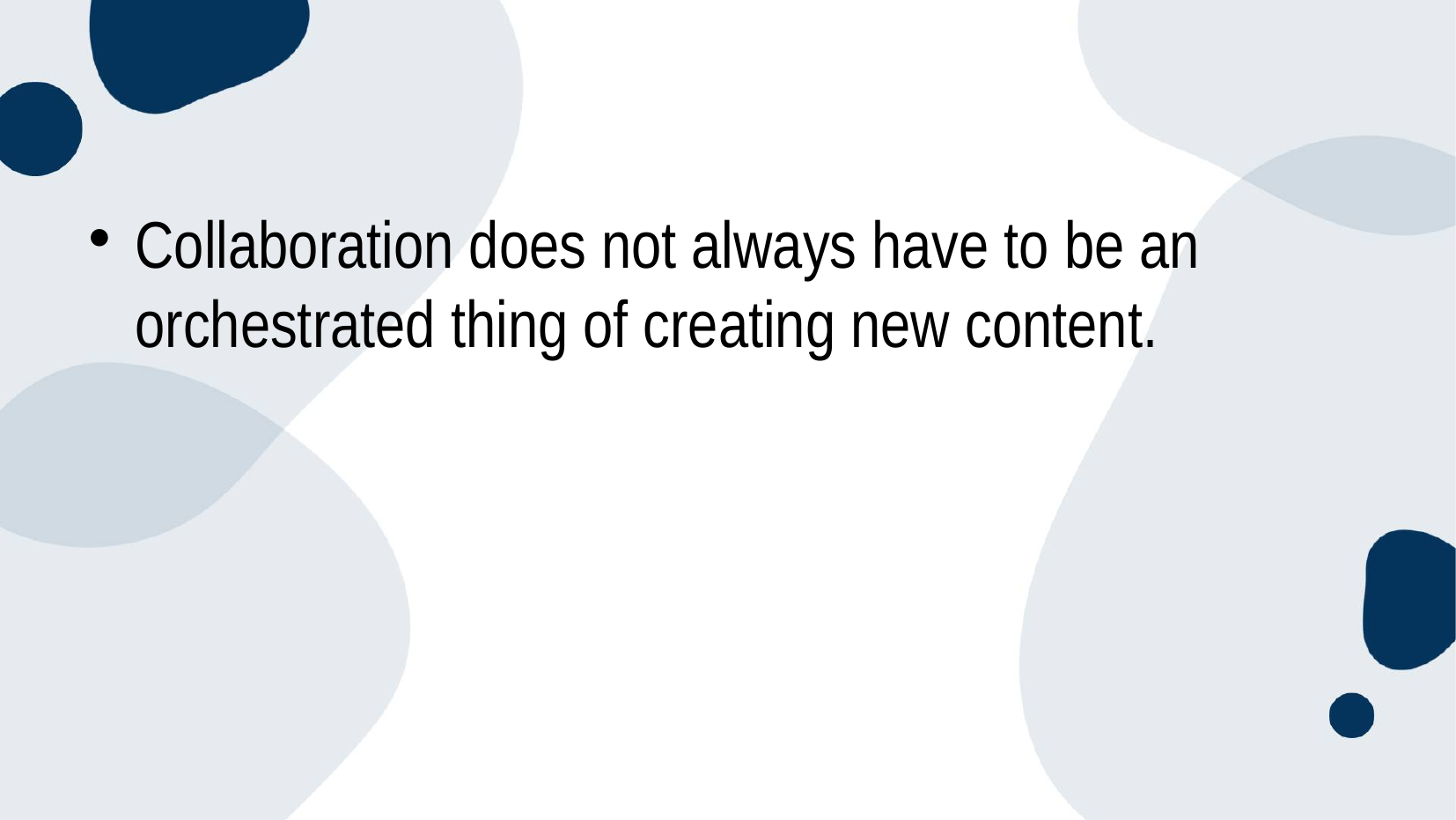

Collaboration does not always have to be an orchestrated thing of creating new content.